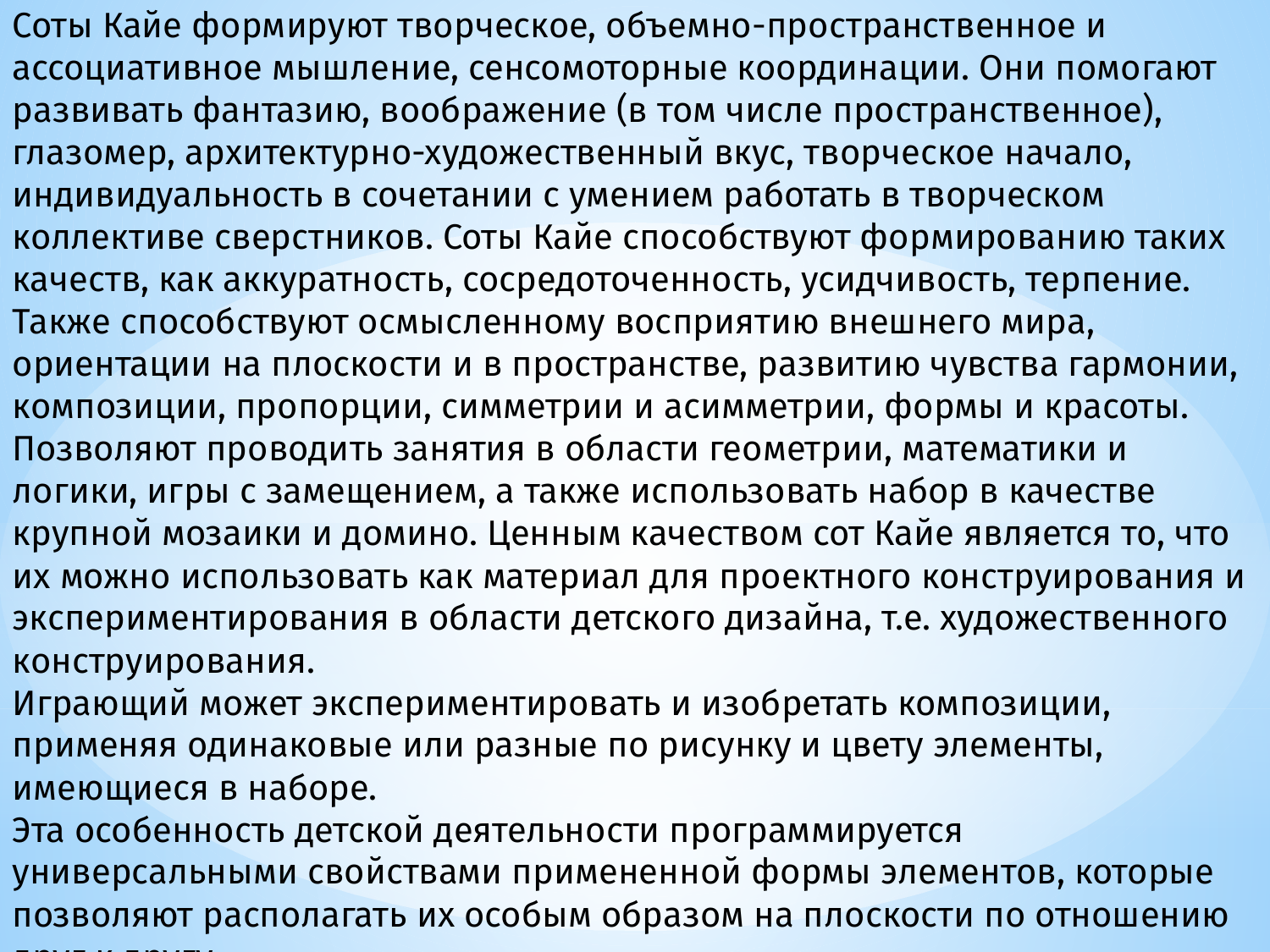

Соты Кайе формируют творческое, объемно-пространственное и ассоциативное мышление, сенсомоторные координации. Они помогают развивать фантазию, воображение (в том числе пространственное), глазомер, архитектурно-художественный вкус, творческое начало, индивидуальность в сочетании с умением работать в творческом коллективе сверстников. Соты Кайе способствуют формированию таких качеств, как аккуратность, сосредоточенность, усидчивость, терпение. Также способствуют осмысленному восприятию внешнего мира, ориентации на плоскости и в пространстве, развитию чувства гармонии, композиции, пропорции, симметрии и асимметрии, формы и красоты. Позволяют проводить занятия в области геометрии, математики и логики, игры с замещением, а также использовать набор в качестве крупной мозаики и домино. Ценным качеством сот Кайе является то, что их можно использовать как материал для проектного конструирования и экспериментирования в области детского дизайна, т.е. художественного конструирования.
Играющий может экспериментировать и изобретать композиции, применяя одинаковые или разные по рисунку и цвету элементы, имеющиеся в наборе.
Эта особенность детской деятельности программируется универсальными свойствами примененной формы элементов, которые позволяют располагать их особым образом на плоскости по отношению друг к другу.